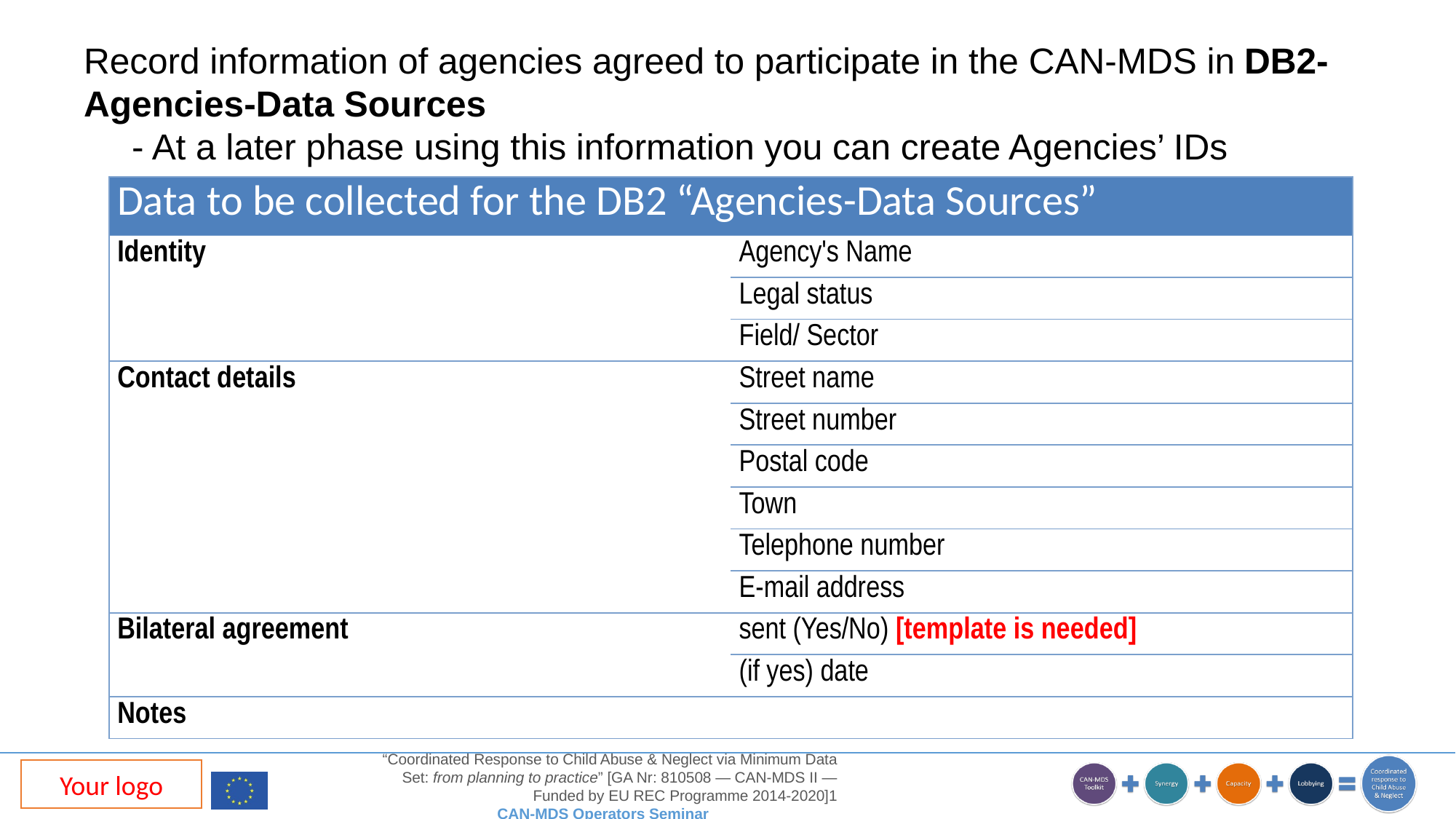

Record information of agencies agreed to participate in the CAN-MDS in DB2-Agencies-Data Sources
	- At a later phase using this information you can create Agencies’ IDs
| Data to be collected for the DB2 “Agencies-Data Sources” |  |
| --- | --- |
| Identity | Agency's Name |
|  | Legal status |
|  | Field/ Sector |
| Contact details | Street name |
|  | Street number |
|  | Postal code |
|  | Town |
|  | Telephone number |
|  | E-mail address |
| Bilateral agreement | sent (Yes/No) [template is needed] |
|  | (if yes) date |
| Notes |  |